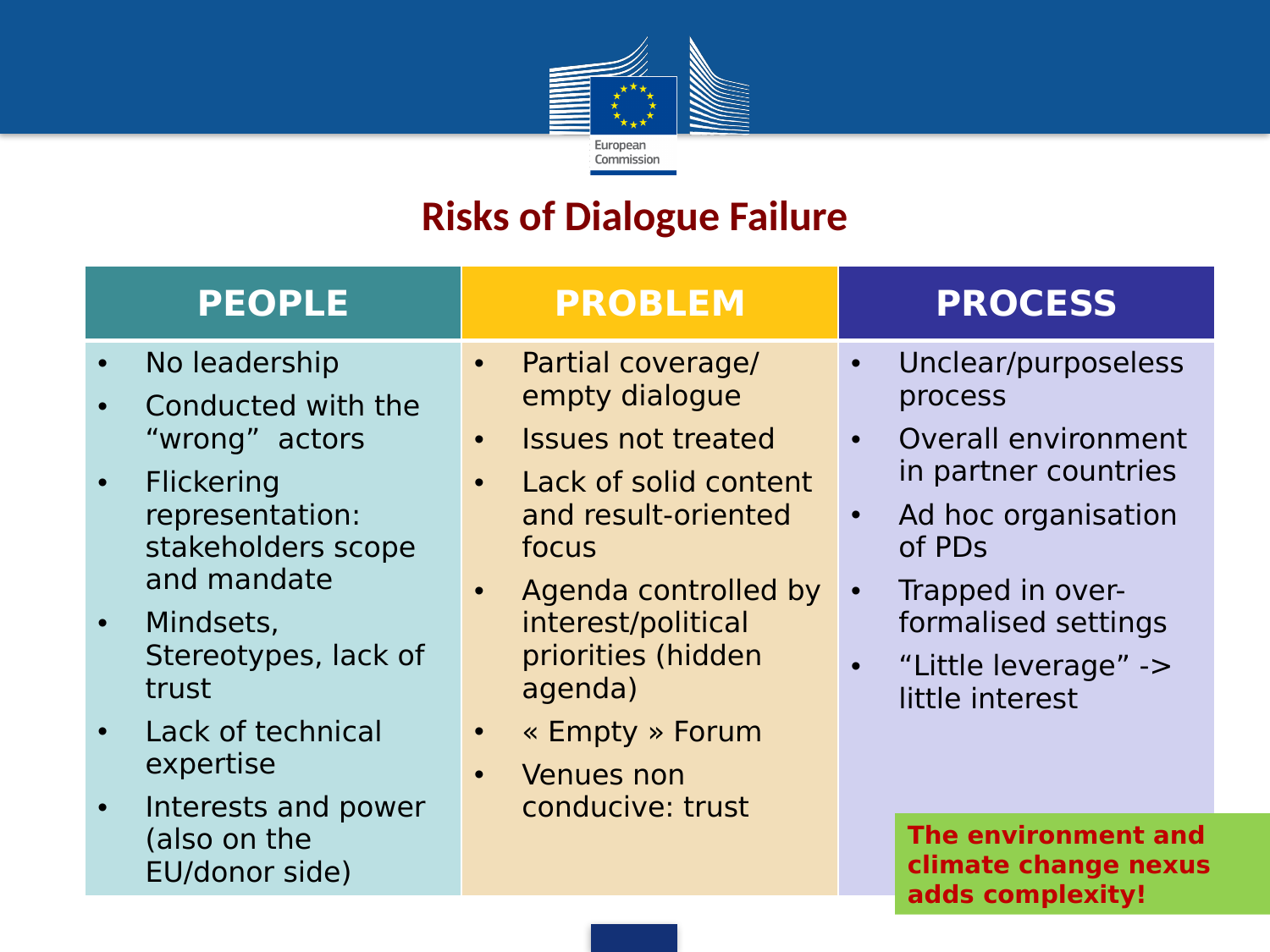

# Risks of Dialogue Failure
| PEOPLE | PROBLEM | PROCESS |
| --- | --- | --- |
| No leadership Conducted with the “wrong”  actors Flickering representation: stakeholders scope and mandate Mindsets, Stereotypes, lack of trust Lack of technical expertise Interests and power (also on the EU/donor side) | Partial coverage/ empty dialogue Issues not treated Lack of solid content and result-oriented focus Agenda controlled by interest/political priorities (hidden agenda) « Empty » Forum Venues non conducive: trust | Unclear/purposeless process Overall environment in partner countries Ad hoc organisation of PDs Trapped in over-formalised settings “Little leverage” -> little interest |
The environment and climate change nexus adds complexity!
16